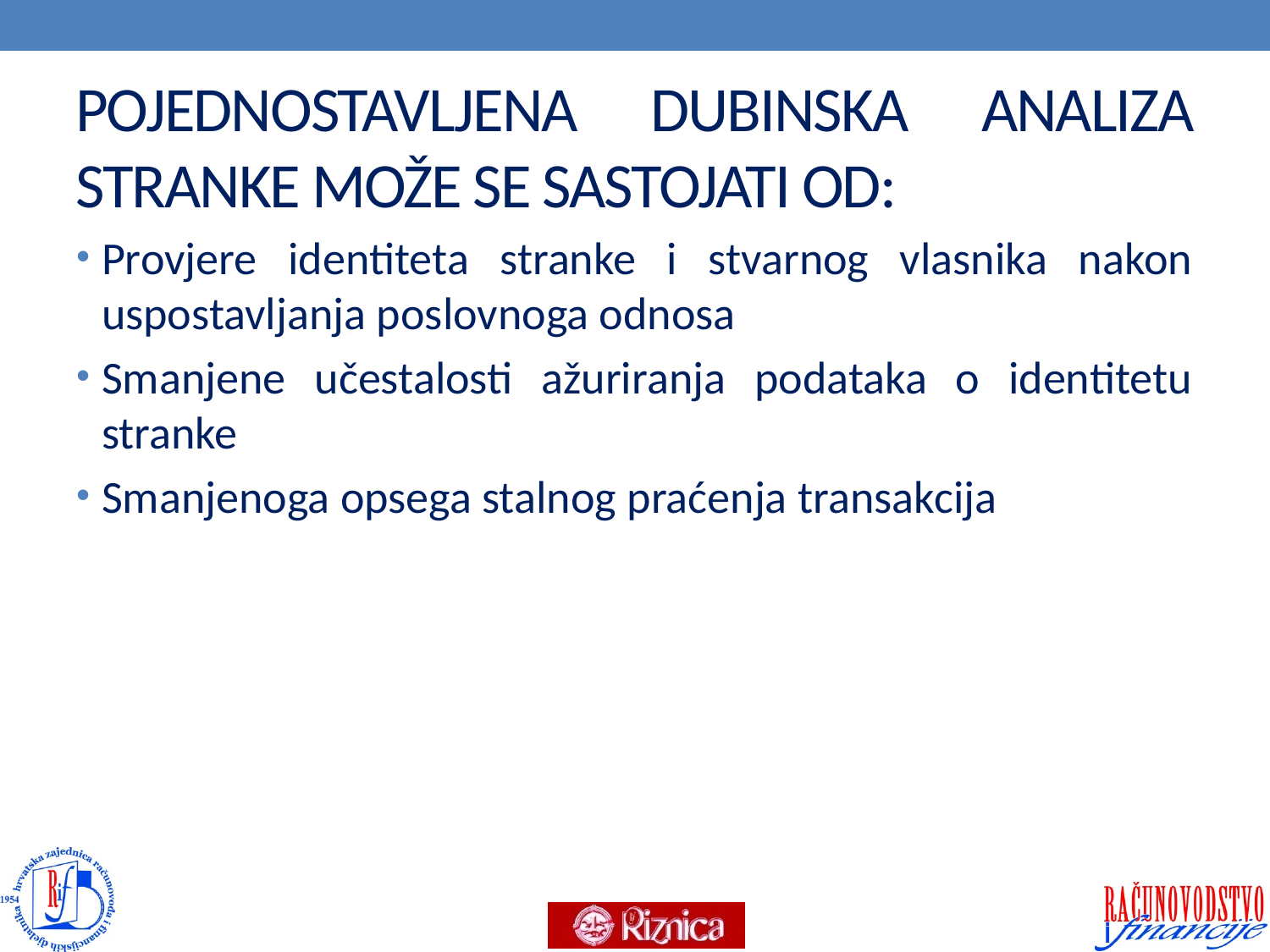

# POJEDNOSTAVLJENA DUBINSKA ANALIZA STRANKE MOŽE SE SASTOJATI OD:
Provjere identiteta stranke i stvarnog vlasnika nakon uspostavljanja poslovnoga odnosa
Smanjene učestalosti ažuriranja podataka o identitetu stranke
Smanjenoga opsega stalnog praćenja transakcija